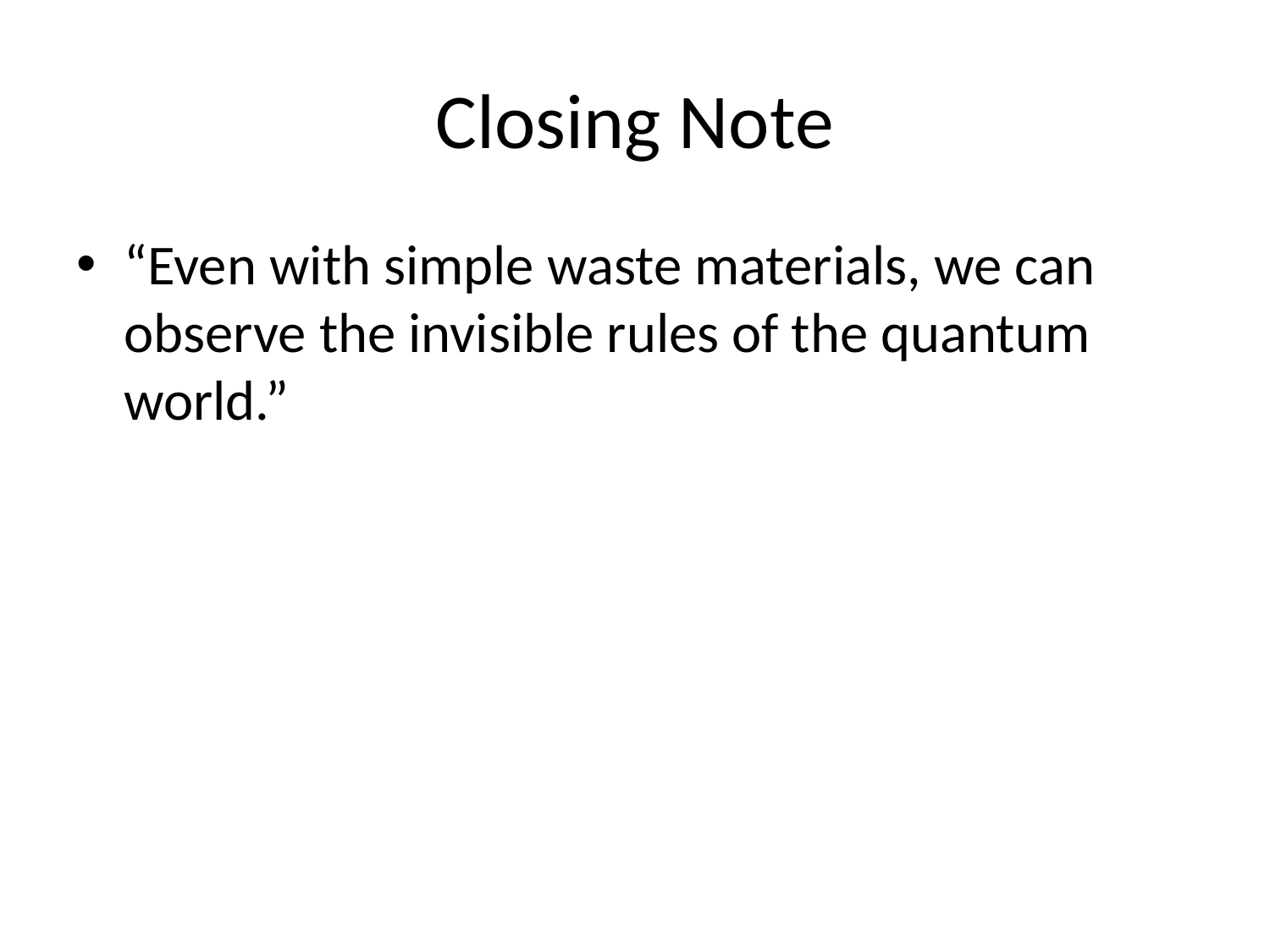

# Closing Note
“Even with simple waste materials, we can observe the invisible rules of the quantum world.”